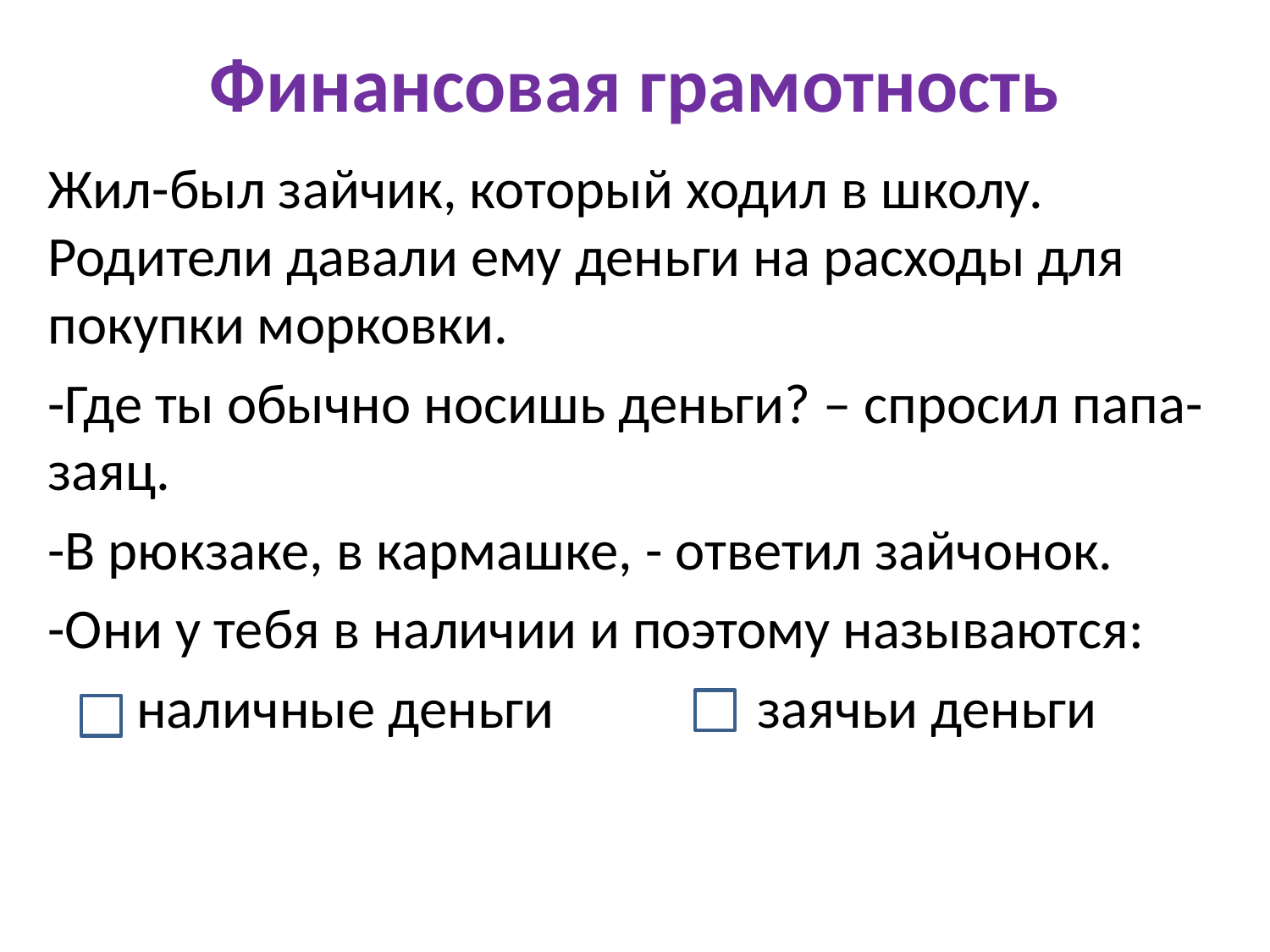

# Финансовая грамотность
Жил-был зайчик, который ходил в школу. Родители давали ему деньги на расходы для покупки морковки.
-Где ты обычно носишь деньги? – спросил папа-заяц.
-В рюкзаке, в кармашке, - ответил зайчонок.
-Они у тебя в наличии и поэтому называются:
       наличные деньги                заячьи деньги